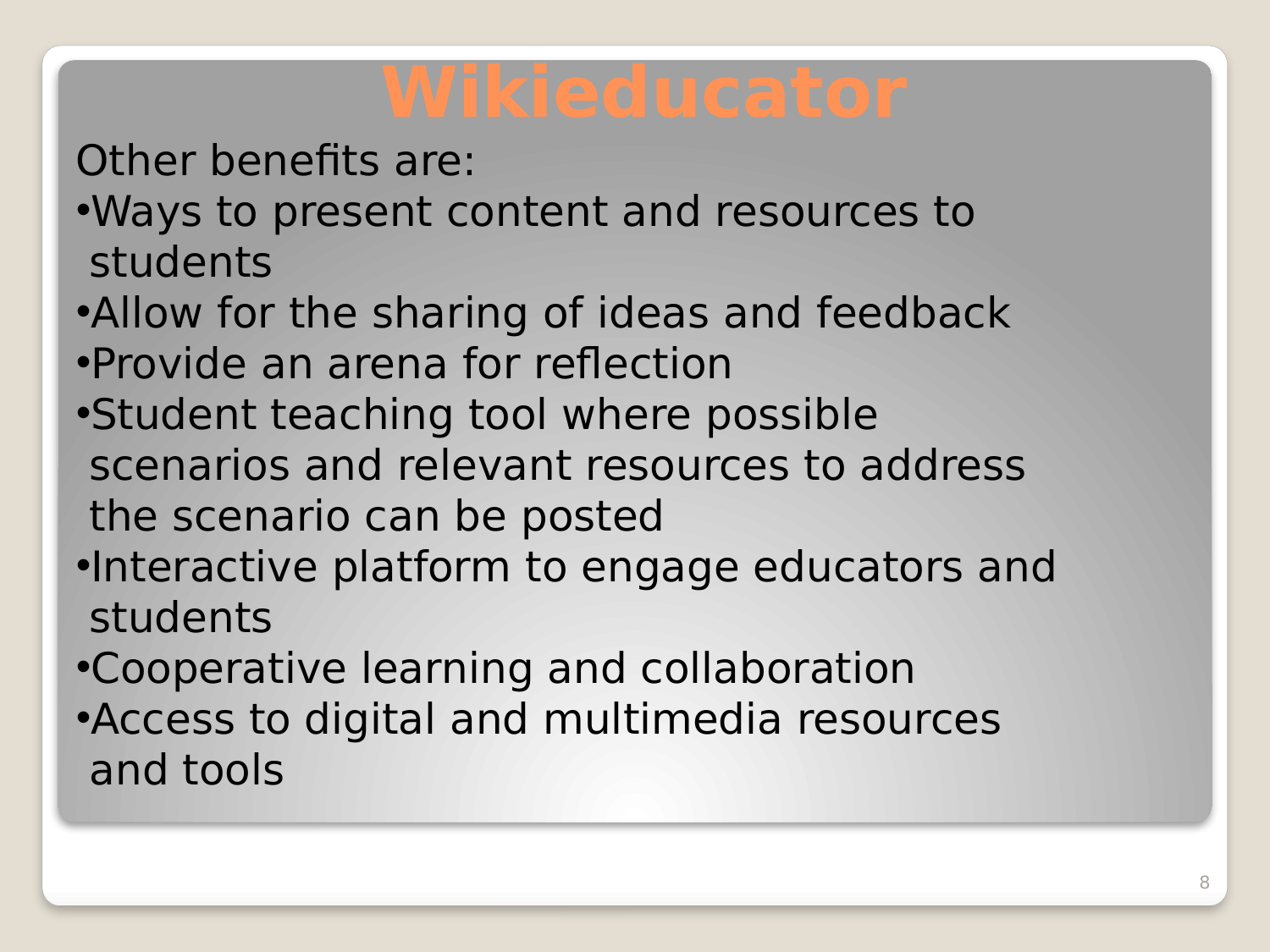

# Wikieducator
Other benefits are:
Ways to present content and resources to
 students
Allow for the sharing of ideas and feedback
Provide an arena for reflection
Student teaching tool where possible
 scenarios and relevant resources to address
 the scenario can be posted
Interactive platform to engage educators and
 students
Cooperative learning and collaboration
Access to digital and multimedia resources
 and tools
8